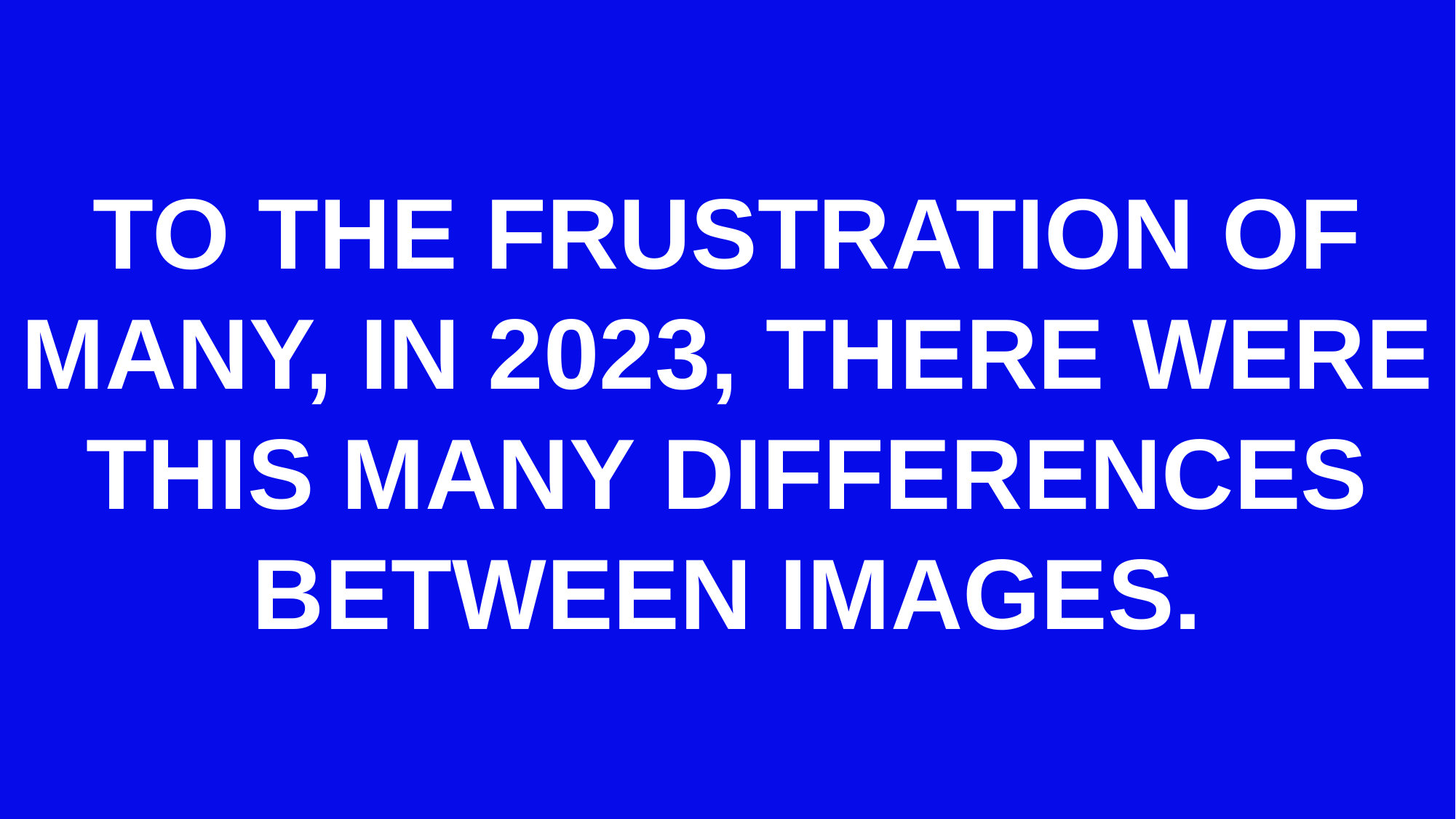

TO THE FRUSTRATION OF MANY, IN 2023, THERE WERE THIS MANY DIFFERENCES
BETWEEN IMAGES.